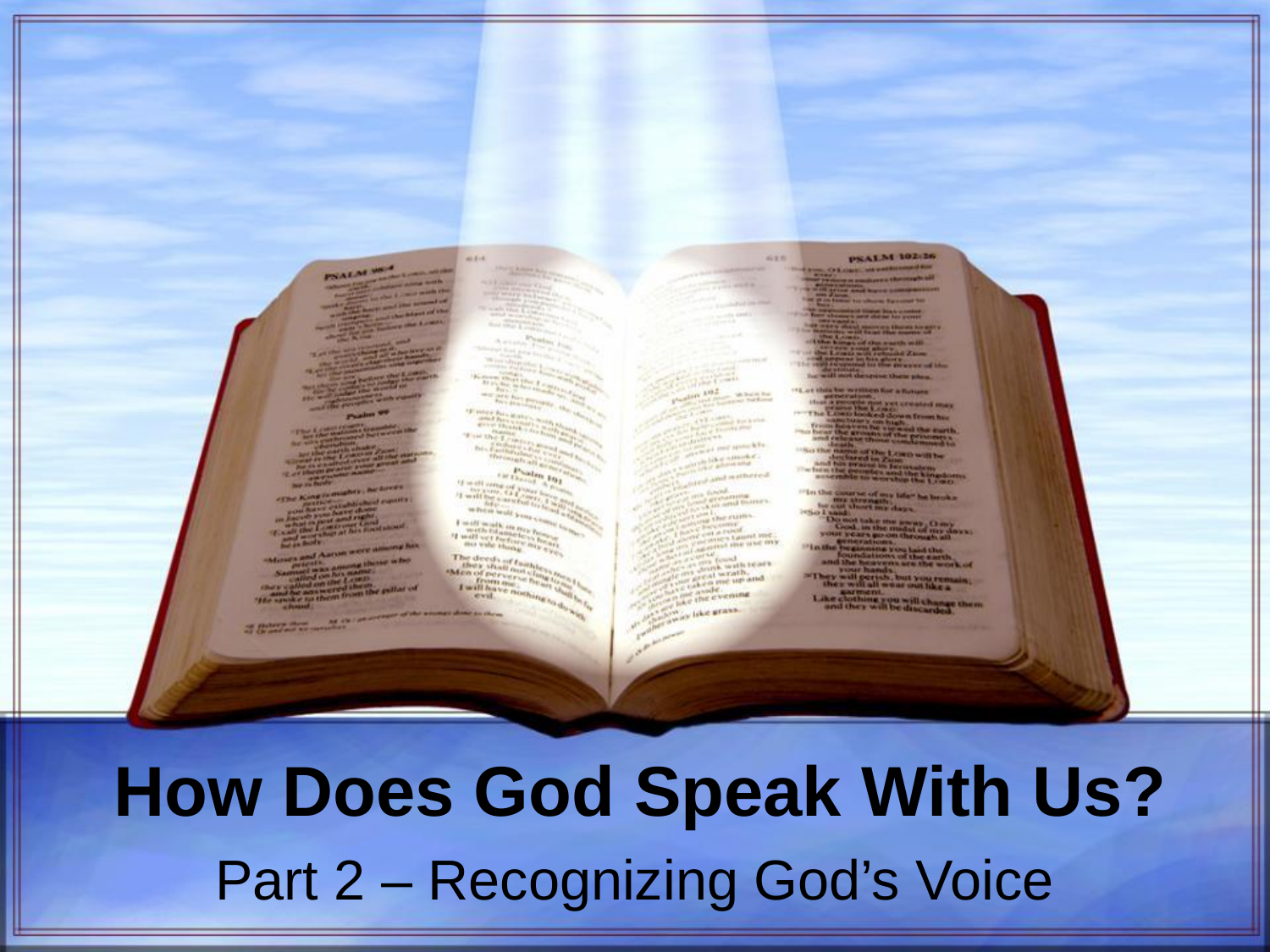

# How Does God Speak With Us?
Part 2 – Recognizing God’s Voice